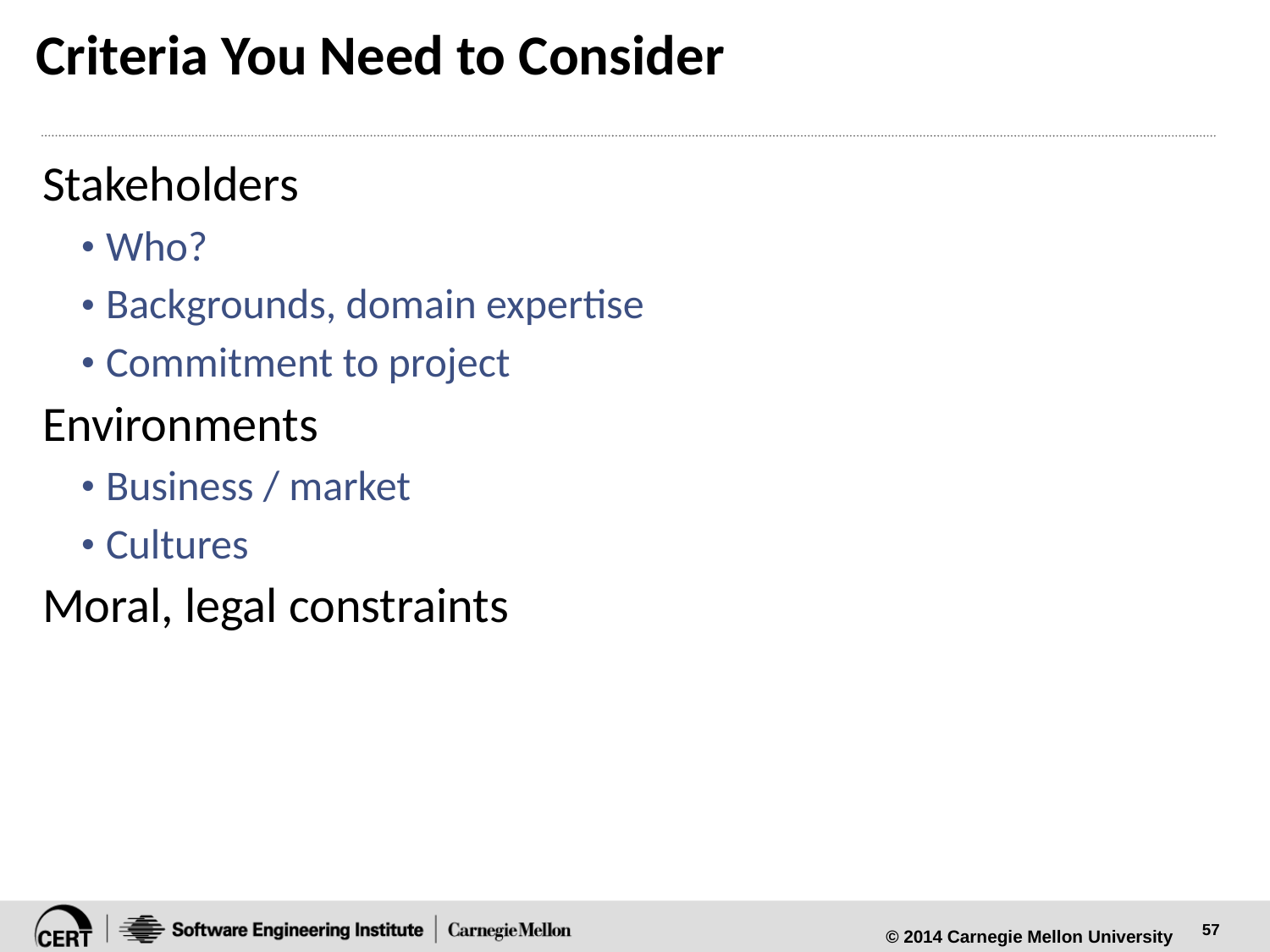

# Criteria You Need to Consider
Stakeholders
Who?
Backgrounds, domain expertise
Commitment to project
Environments
Business / market
Cultures
Moral, legal constraints